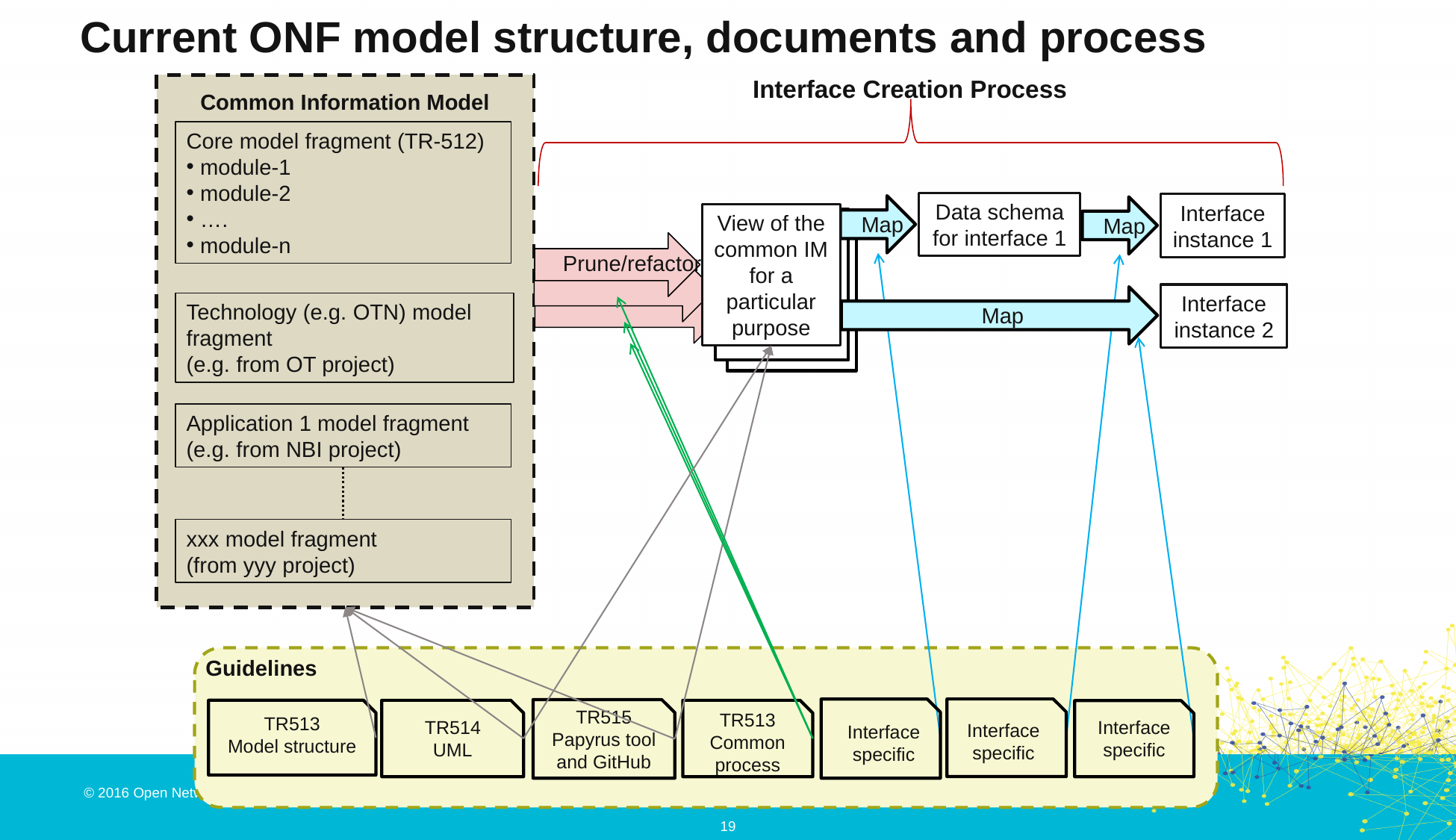

Current ONF model structure, documents and process

Interface Creation Process

Common Information Model
Core model fragment (TR-512)
 module-1
 module-2
 ….
 module-n
Data schema
for interface 1
Interface
instance 1

Map

Map
View of the common IM for a particular purpose

Prune/refactor

Interface instance 2

Map
Technology (e.g. OTN) model fragment
(e.g. from OT project)
Application 1 model fragment
(e.g. from NBI project)
xxx model fragment
(from yyy project)

Guidelines

TR515
Papyrus tool and GitHub

TR513
Model structure

TR514
UML

TR513
Common process
Interface specific
Interface specific
Interface specific
19